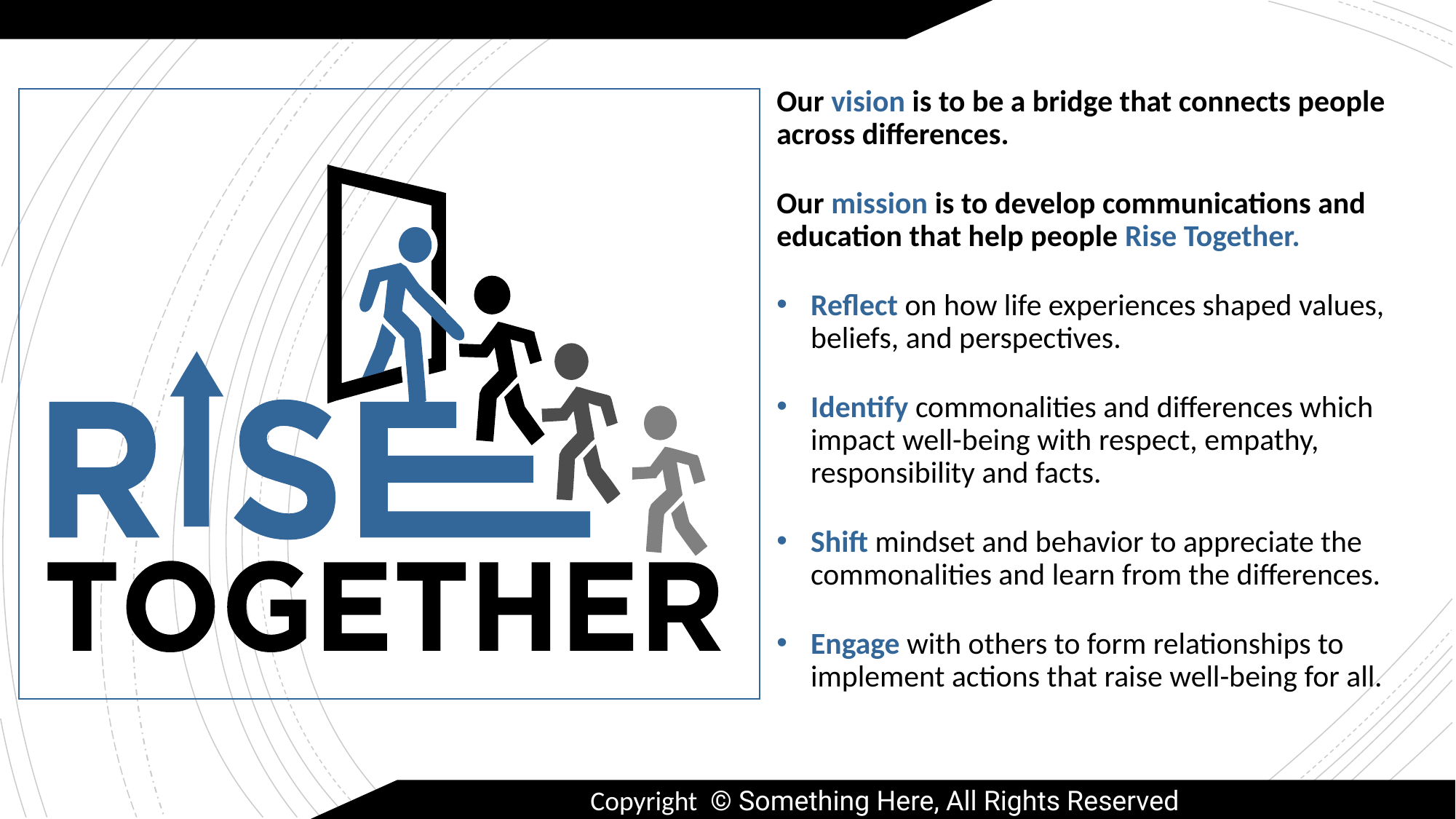

Our vision is to be a bridge that connects people across differences.
Our mission is to develop communications and education that help people Rise Together.
Reflect on how life experiences shaped values, beliefs, and perspectives.
Identify commonalities and differences which impact well-being with respect, empathy, responsibility and facts.
Shift mindset and behavior to appreciate the commonalities and learn from the differences.
Engage with others to form relationships to implement actions that raise well-being for all.

Copyright  © Something Here, All Rights Reserved